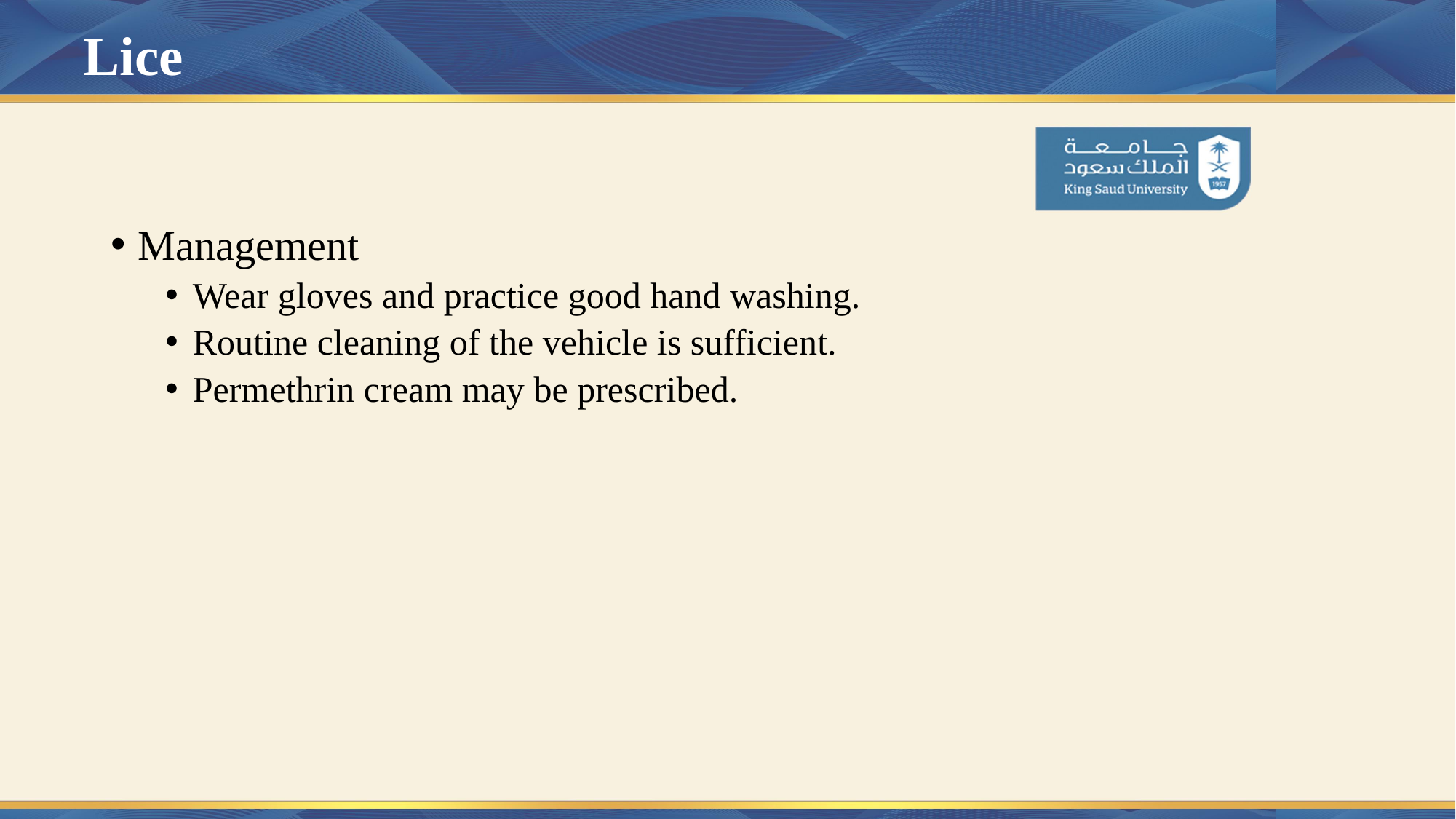

# Lice
Management
Wear gloves and practice good hand washing.
Routine cleaning of the vehicle is sufficient.
Permethrin cream may be prescribed.